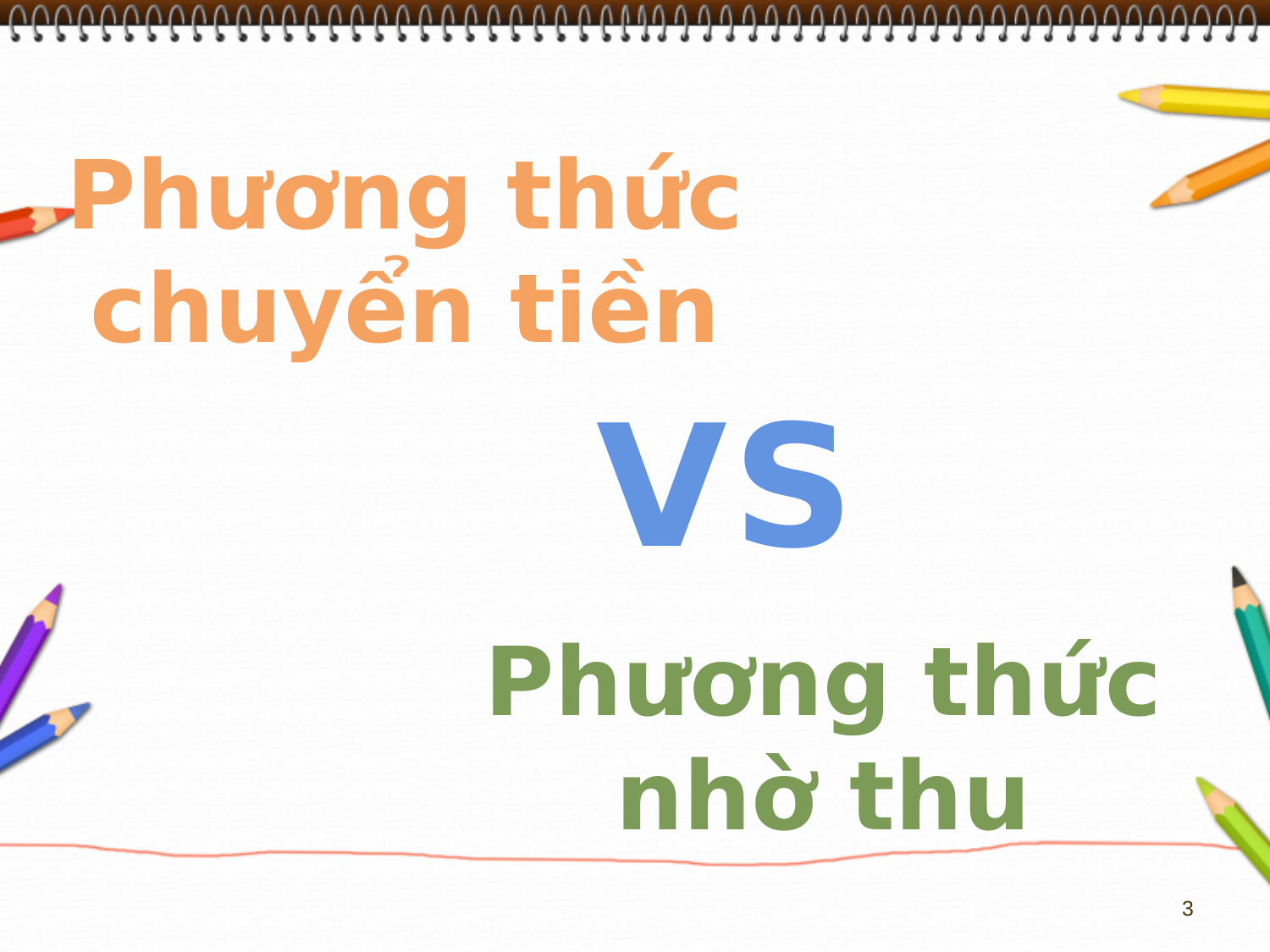

#
Phương thức chuyển tiền

VS
Phương thức nhờ thu
3